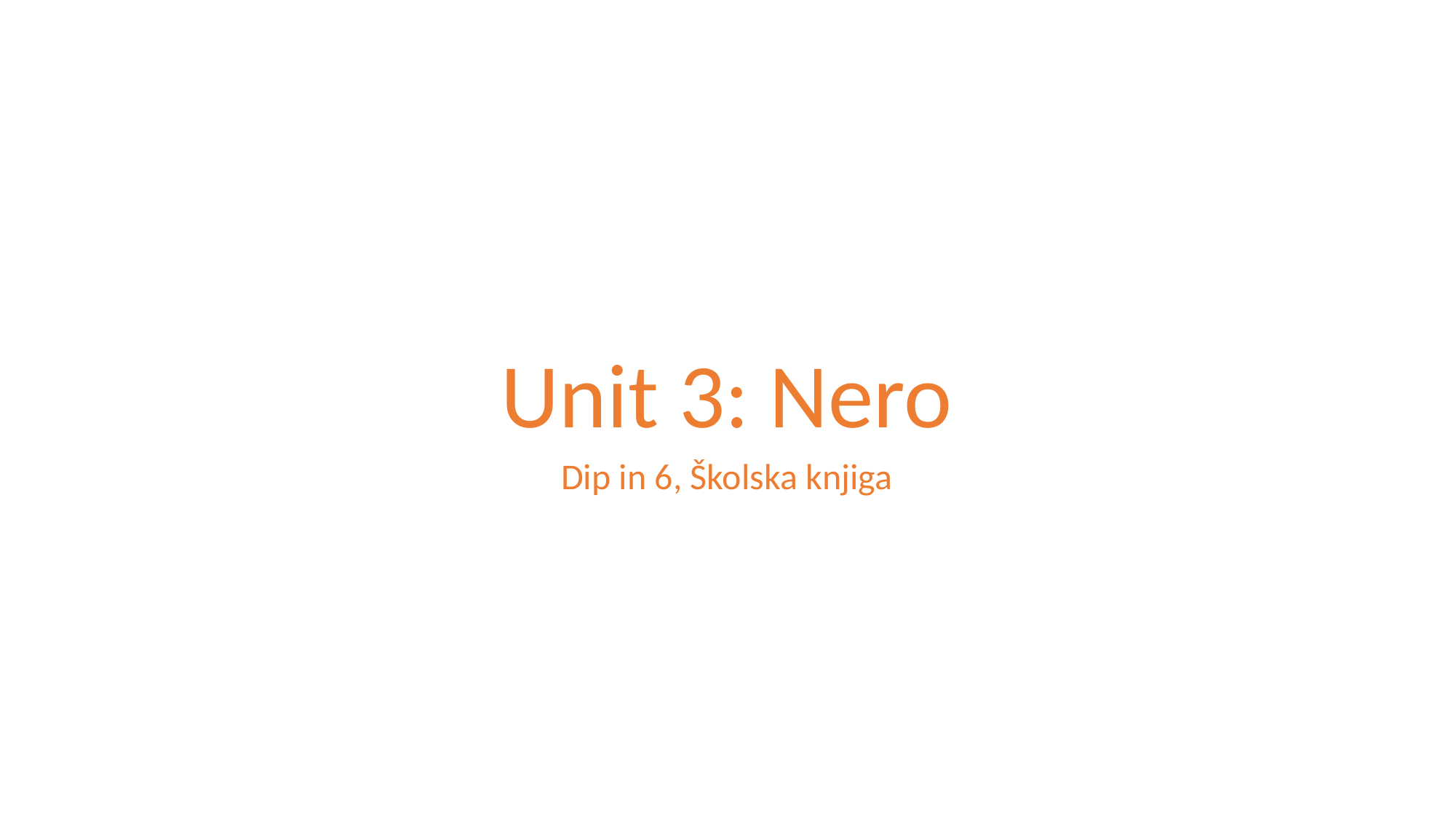

# Unit 3: Nero
Dip in 6, Školska knjiga